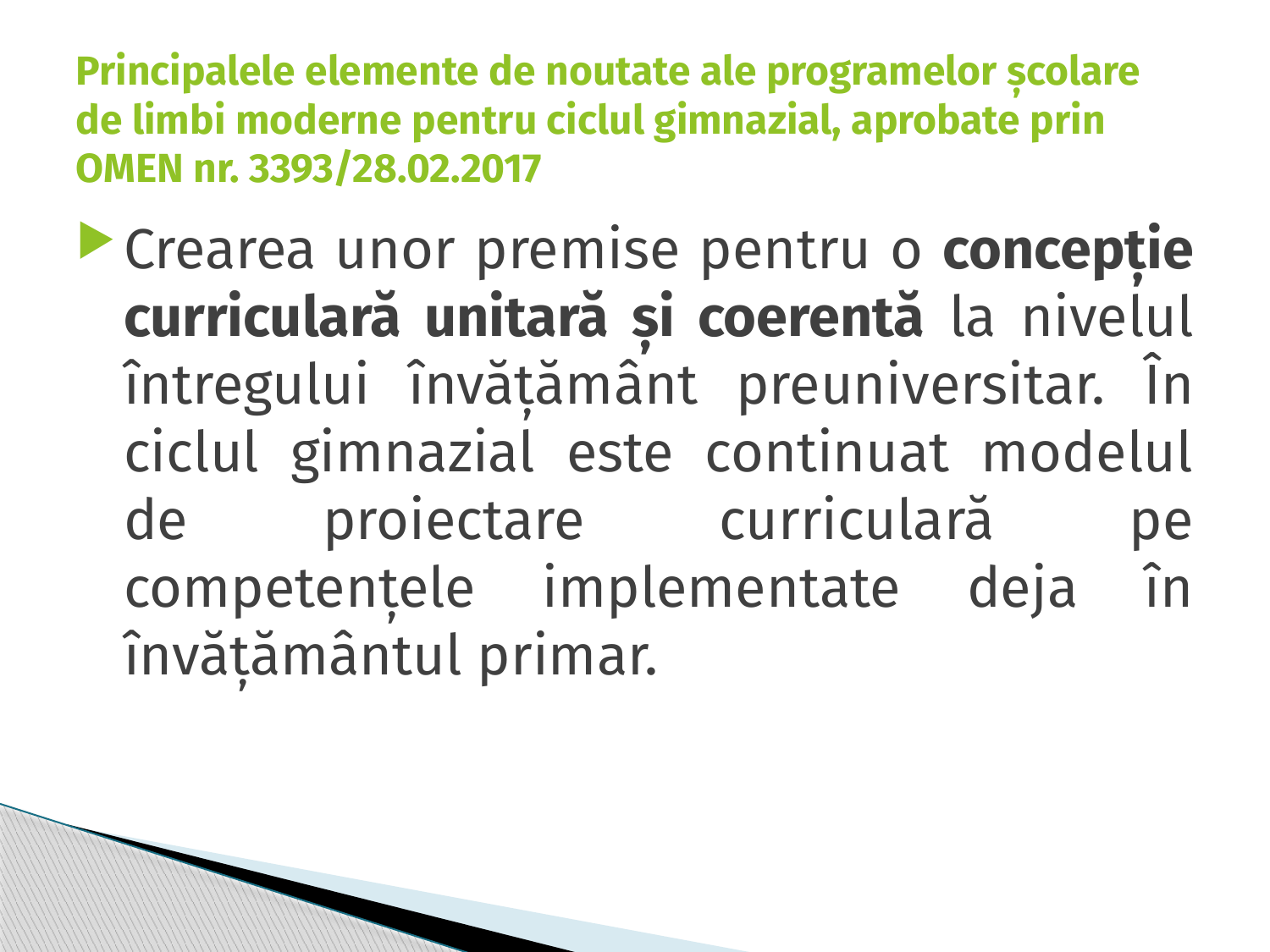

# Principalele elemente de noutate ale programelor școlare de limbi moderne pentru ciclul gimnazial, aprobate prin  OMEN nr. 3393/28.02.2017
Crearea unor premise pentru o concepţie curriculară unitară şi coerentă la nivelul întregului învățământ preuniversitar. În ciclul gimnazial este continuat modelul de proiectare curriculară pe competențele implementate deja în învățământul primar.